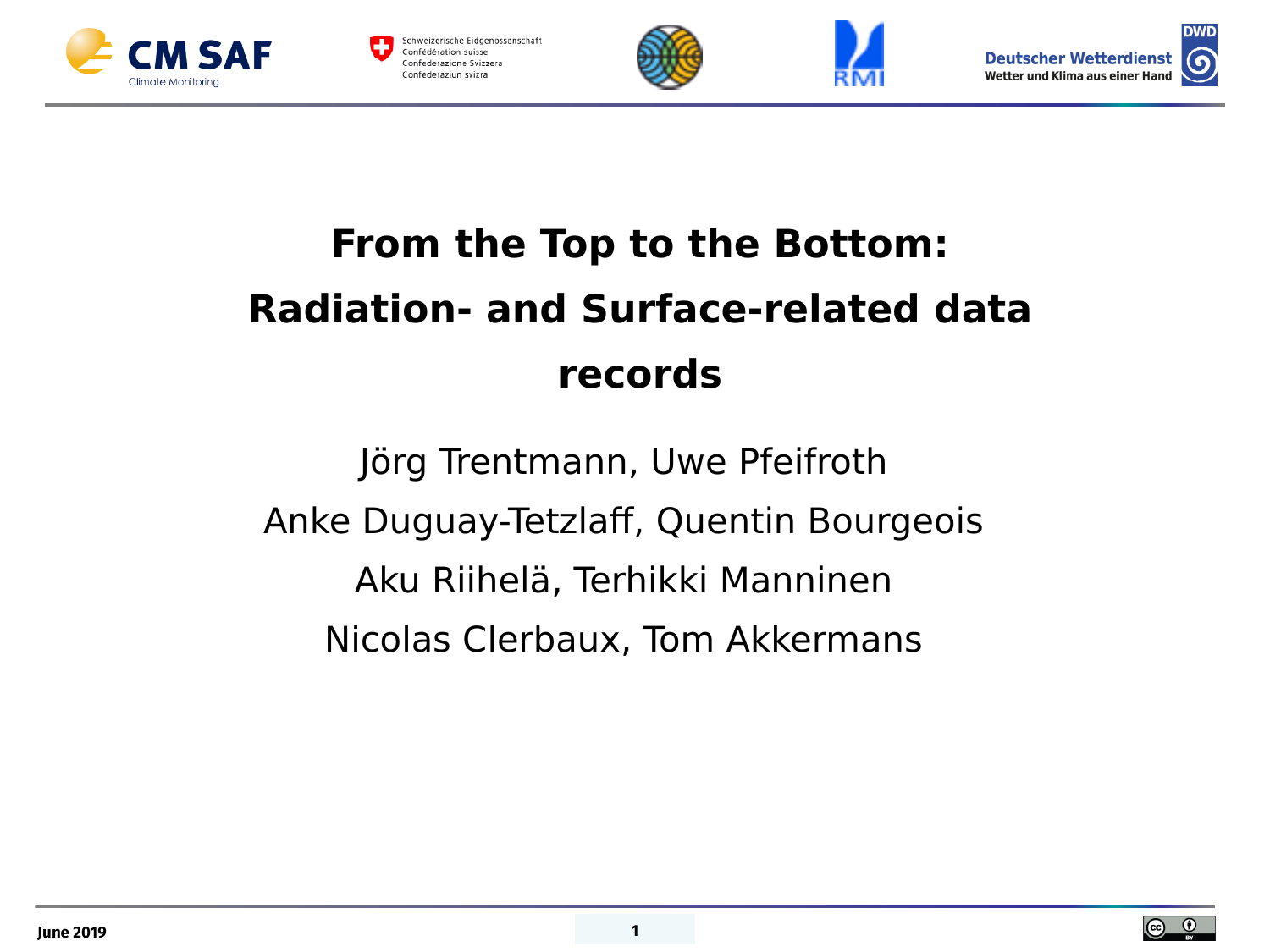

From the Top to the Bottom: Radiation- and Surface-related data records
Jörg Trentmann, Uwe Pfeifroth
Anke Duguay-Tetzlaff, Quentin Bourgeois
Aku Riihelä, Terhikki Manninen
Nicolas Clerbaux, Tom Akkermans
1